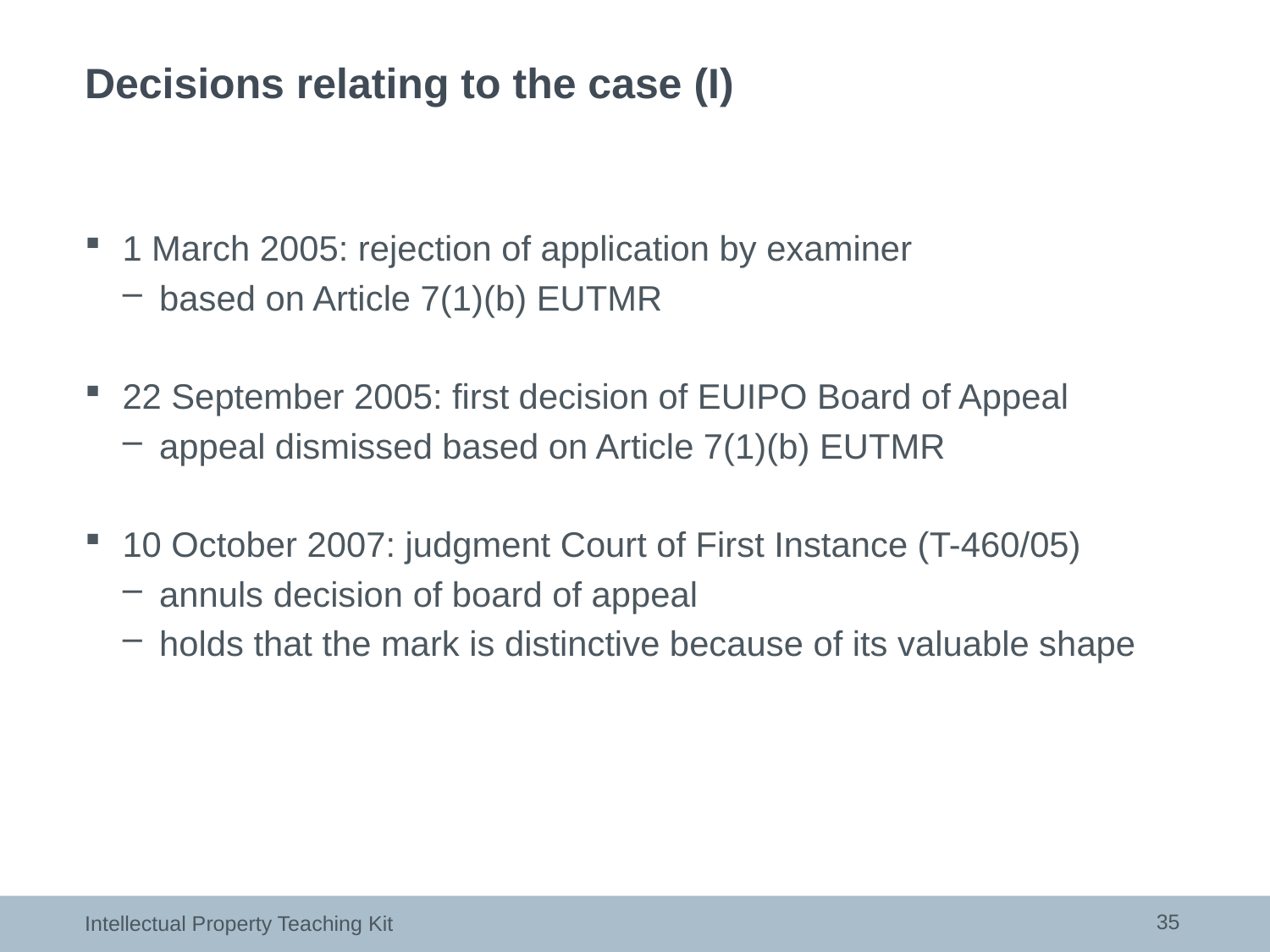

# Decisions relating to the case (I)
1 March 2005: rejection of application by examiner
based on Article 7(1)(b) EUTMR

22 September 2005: first decision of EUIPO Board of Appeal
appeal dismissed based on Article 7(1)(b) EUTMR

10 October 2007: judgment Court of First Instance (T-460/05)
annuls decision of board of appeal
holds that the mark is distinctive because of its valuable shape
35
Intellectual Property Teaching Kit